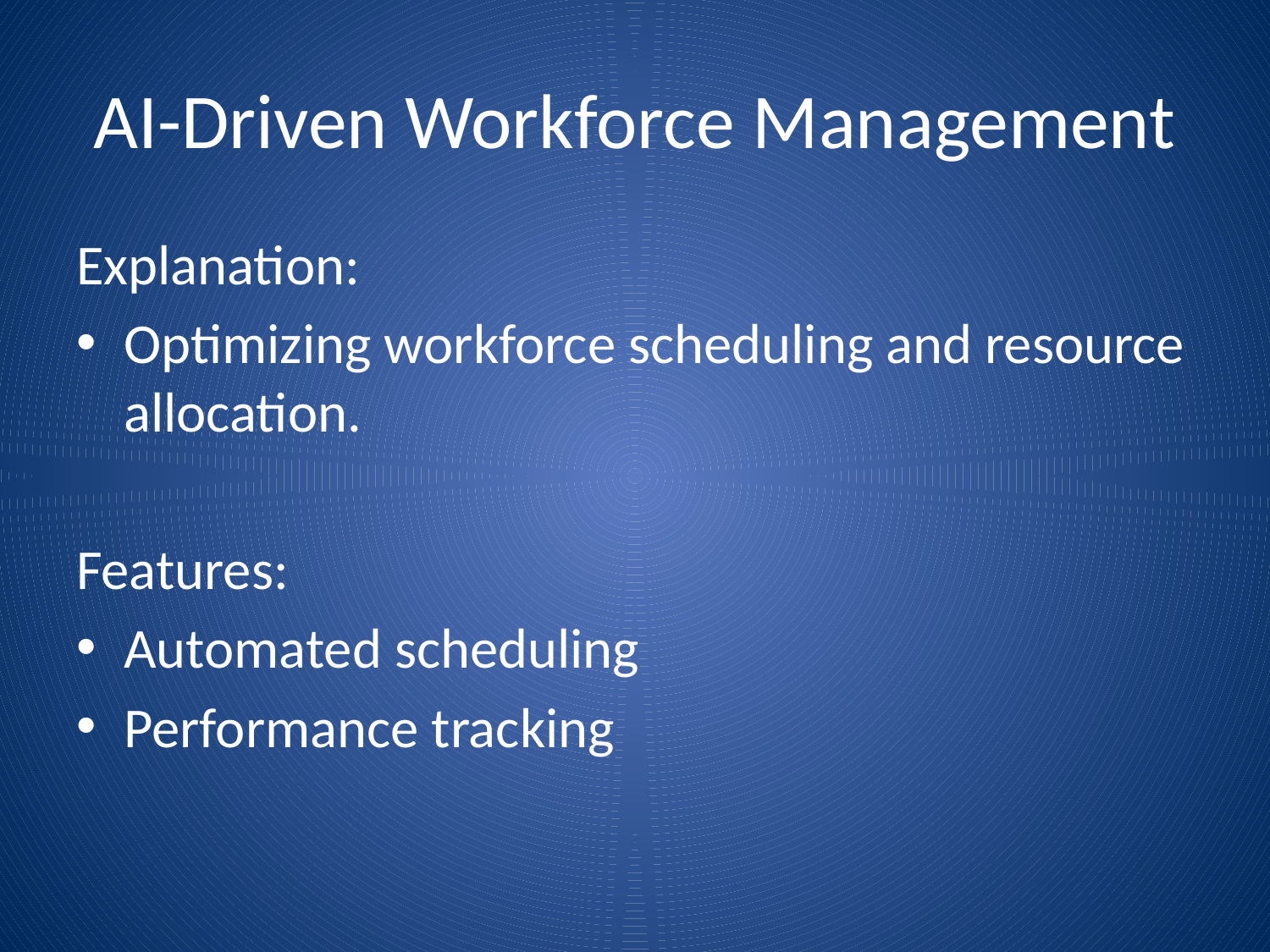

# AI-Driven Workforce Management
Explanation:
Optimizing workforce scheduling and resource allocation.

Features:
Automated scheduling
Performance tracking